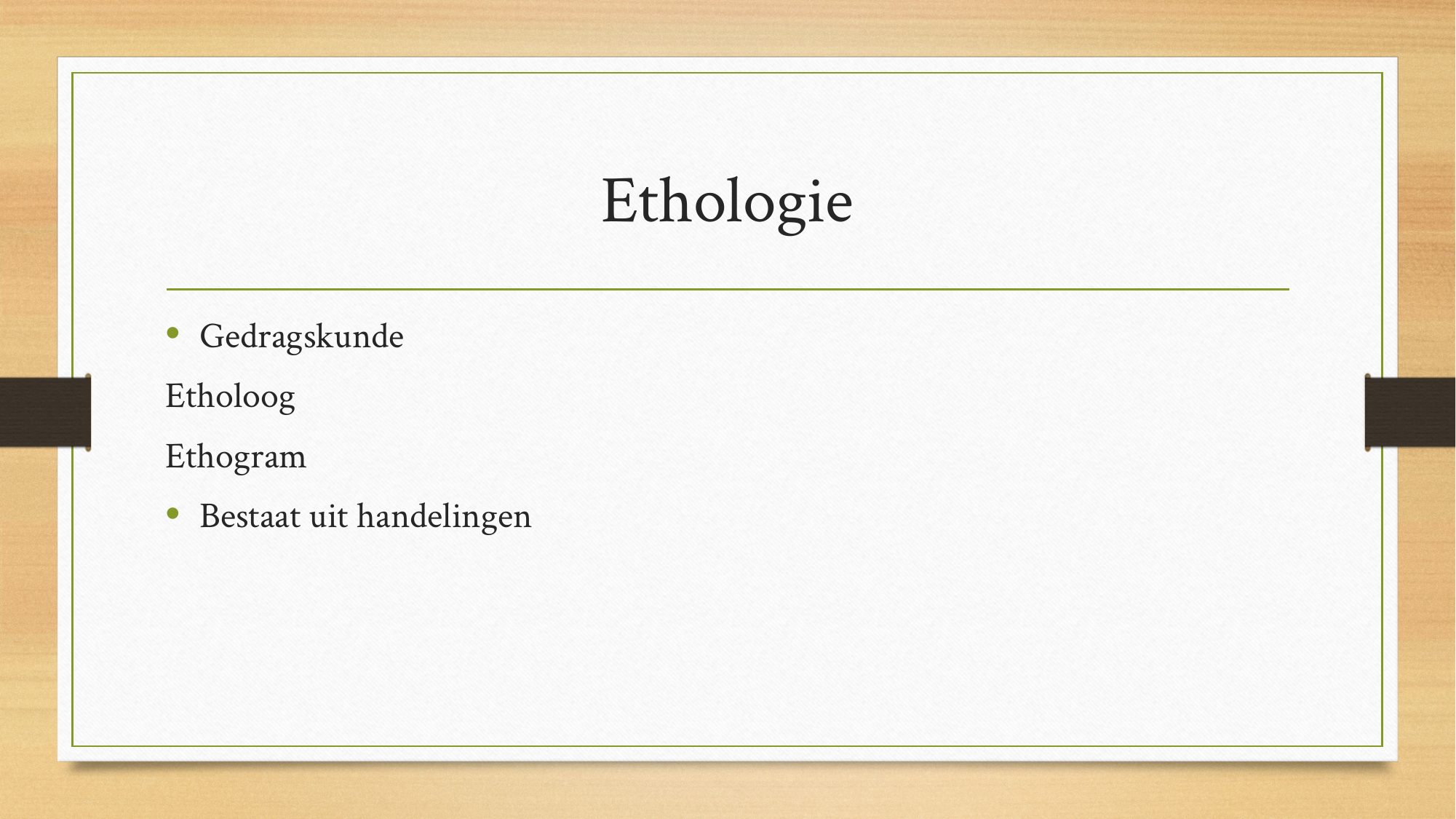

# Ethologie
Gedragskunde
Etholoog
Ethogram
Bestaat uit handelingen